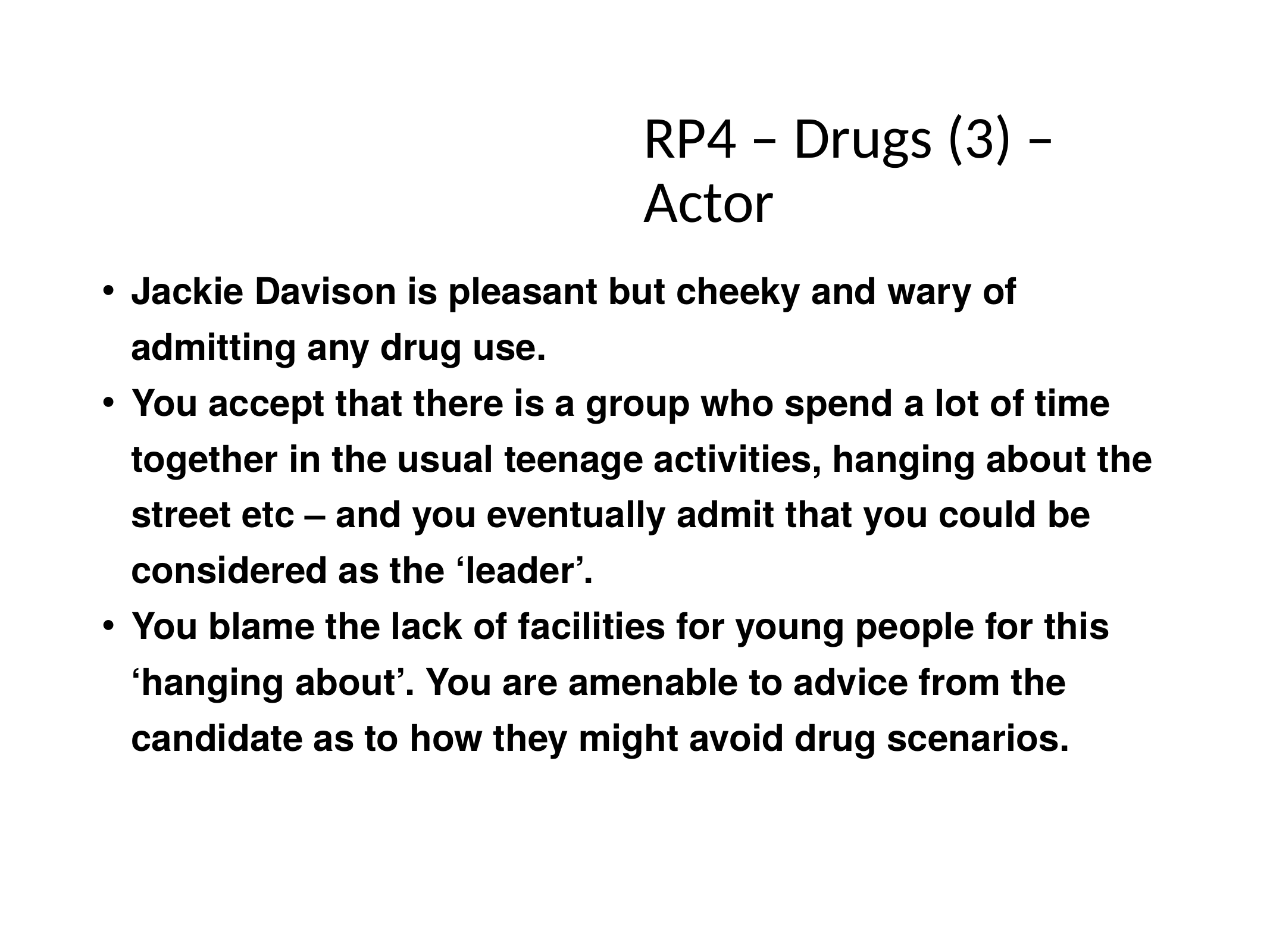

# RP4 – Drugs (3) – Actor
Jackie Davison is pleasant but cheeky and wary of admitting any drug use.
You accept that there is a group who spend a lot of time together in the usual teenage activities, hanging about the street etc – and you eventually admit that you could be considered as the ‘leader’.
You blame the lack of facilities for young people for this ‘hanging about’. You are amenable to advice from the candidate as to how they might avoid drug scenarios.